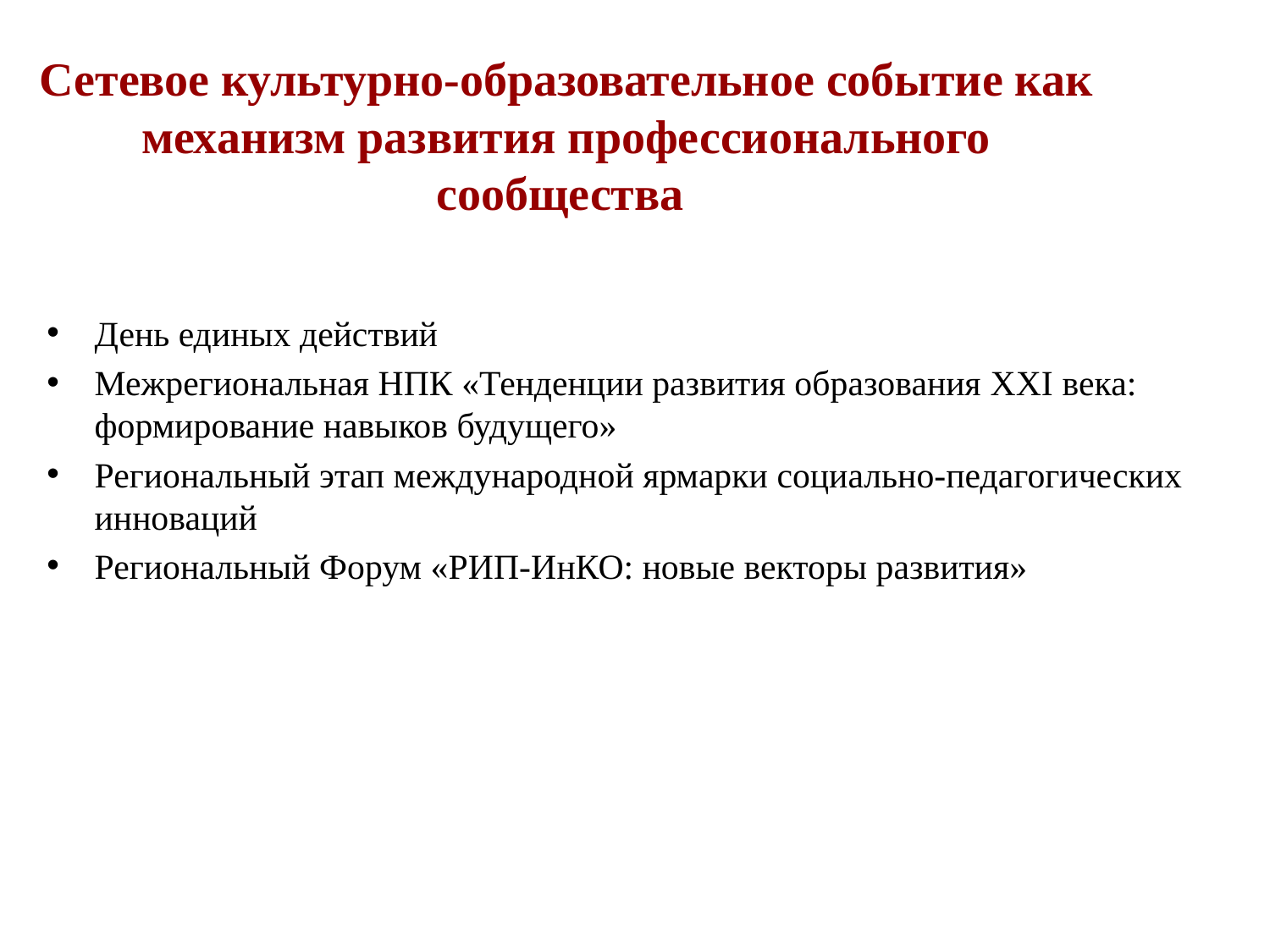

# Сетевое культурно-образовательное событие как механизм развития профессионального сообщества
День единых действий
Межрегиональная НПК «Тенденции развития образования XXI века: формирование навыков будущего»
Региональный этап международной ярмарки социально-педагогических инноваций
Региональный Форум «РИП-ИнКО: новые векторы развития»